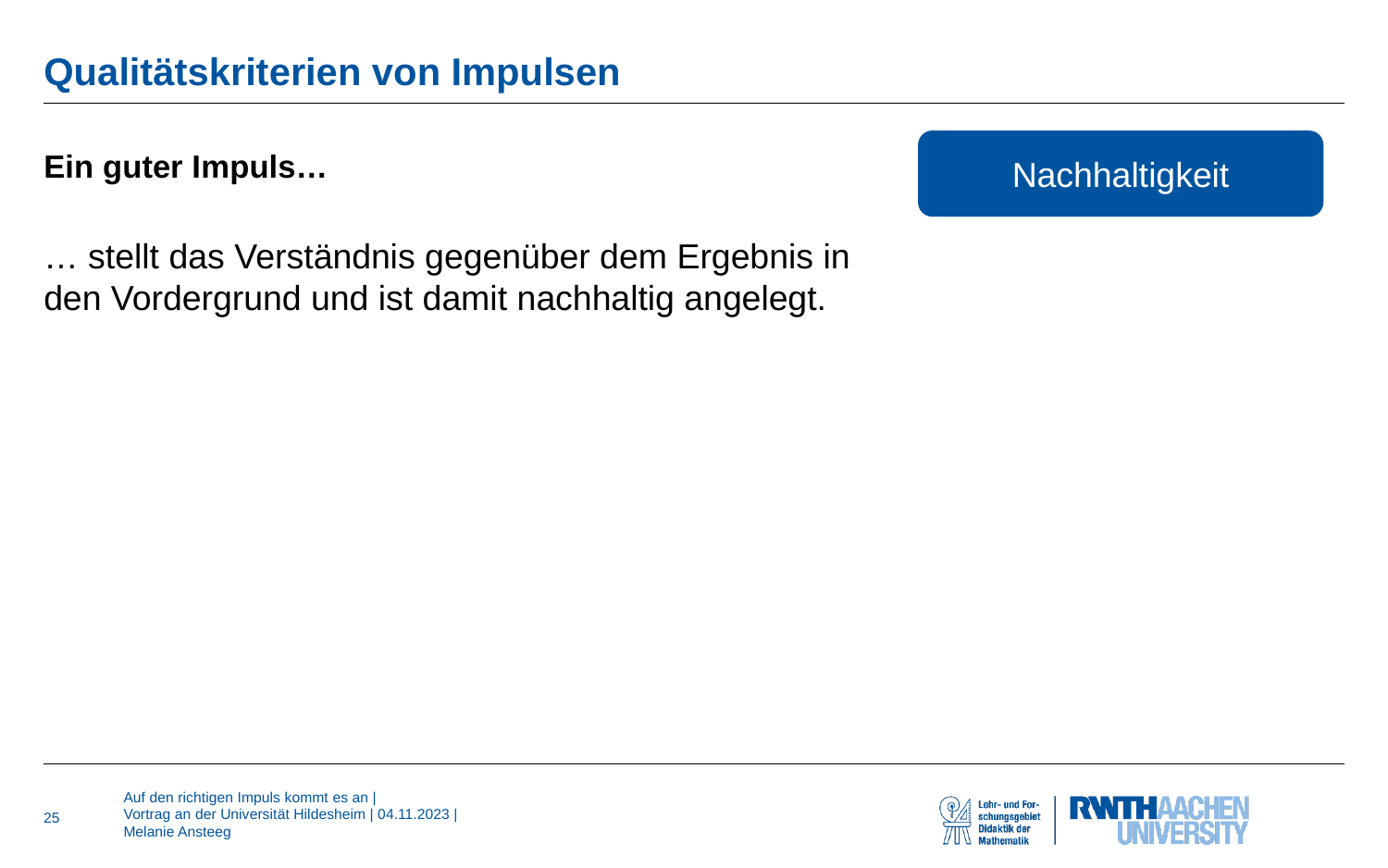

# Qualitätskriterien von Impulsen
Nachhaltigkeit
Ein guter Impuls…

… stellt das Verständnis gegenüber dem Ergebnis in den Vordergrund und ist damit nachhaltig angelegt.